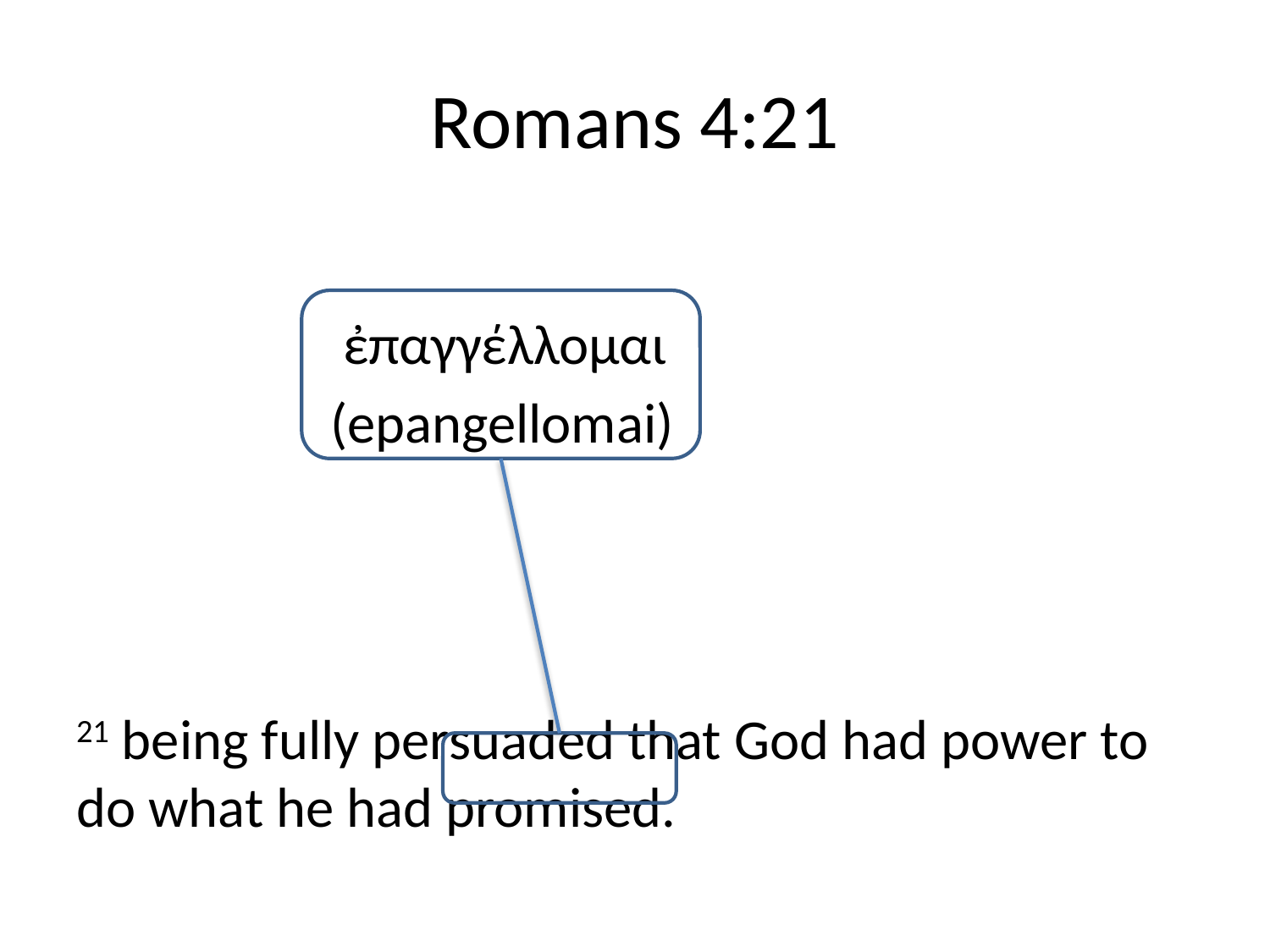

# Romans 4:21

		 ἐπαγγέλλομαι
		(epangellomai)

21 being fully persuaded that God had power to do what he had promised.